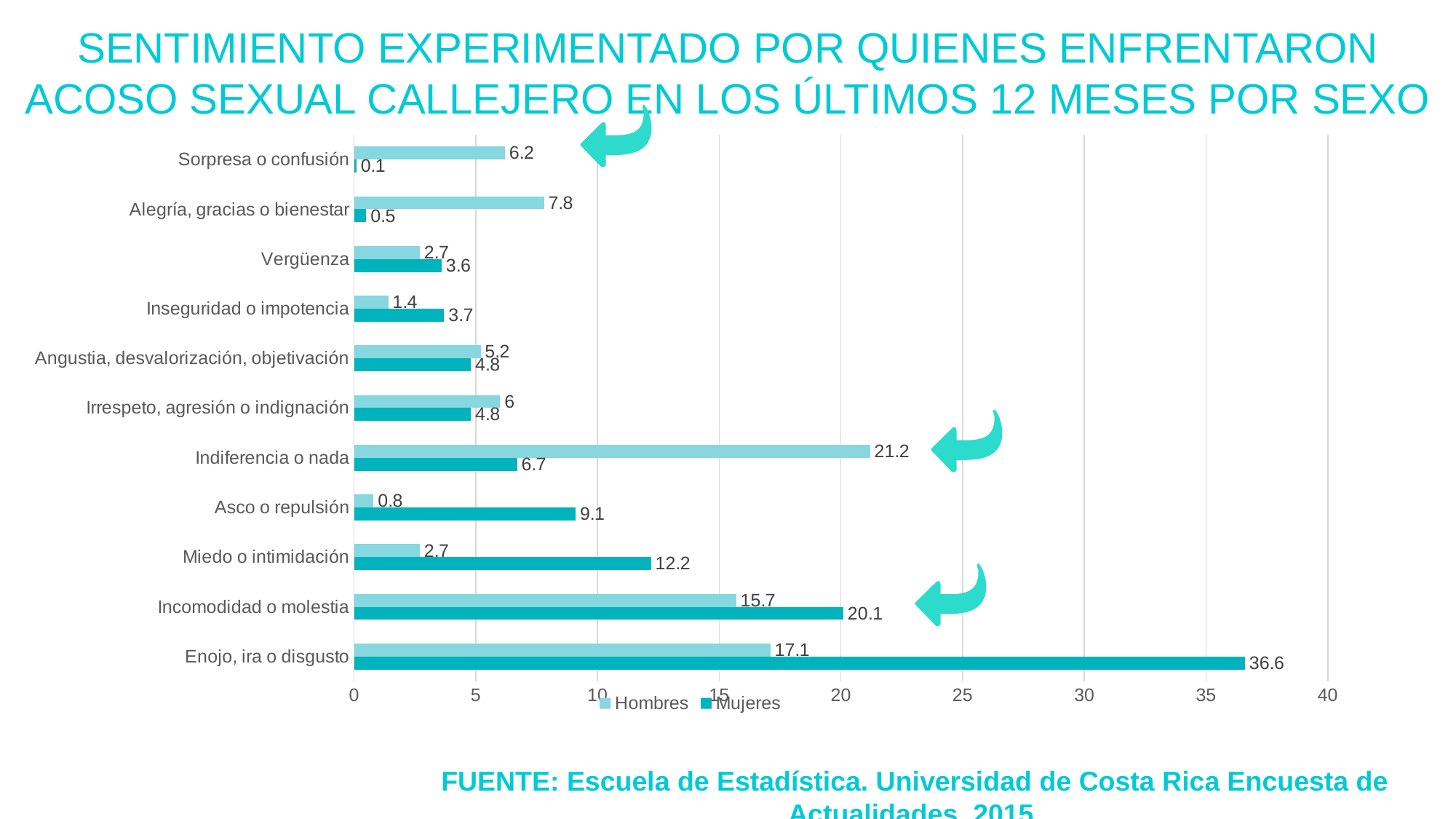

SENTIMIENTO EXPERIMENTADO POR QUIENES ENFRENTARON ACOSO SEXUAL CALLEJERO EN LOS ÚLTIMOS 12 MESES POR SEXO

### Chart

| Category | Mujeres | Hombres |
|---|---|---|
| Enojo, ira o disgusto | 36.6 | 17.1 |
| Incomodidad o molestia | 20.1 | 15.7 |
| Miedo o intimidación | 12.2 | 2.7 |
| Asco o repulsión | 9.1 | 0.8 |
| Indiferencia o nada | 6.7 | 21.2 |
| Irrespeto, agresión o indignación | 4.8 | 6.0 |
| Angustia, desvalorización, objetivación | 4.8 | 5.2 |
| Inseguridad o impotencia | 3.7 | 1.4 |
| Vergüenza | 3.6 | 2.7 |
| Alegría, gracias o bienestar | 0.5 | 7.8 |
| Sorpresa o confusión | 0.1 | 6.2 |

FUENTE: Escuela de Estadística. Universidad de Costa Rica Encuesta de Actualidades. 2015.